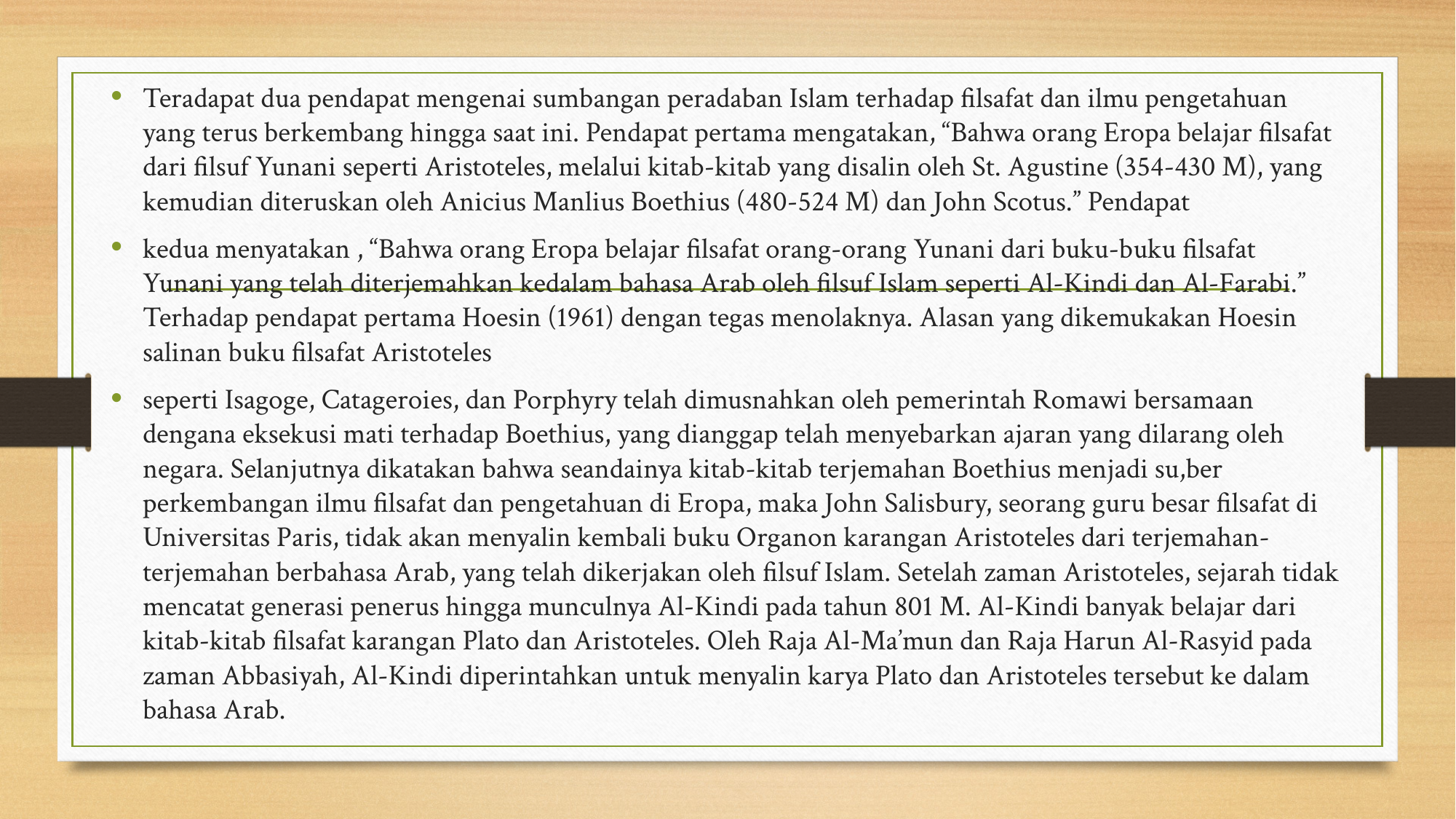

Teradapat dua pendapat mengenai sumbangan peradaban Islam terhadap filsafat dan ilmu pengetahuan yang terus berkembang hingga saat ini. Pendapat pertama mengatakan, “Bahwa orang Eropa belajar filsafat dari filsuf Yunani seperti Aristoteles, melalui kitab-kitab yang disalin oleh St. Agustine (354-430 M), yang kemudian diteruskan oleh Anicius Manlius Boethius (480-524 M) dan John Scotus.” Pendapat
kedua menyatakan , “Bahwa orang Eropa belajar filsafat orang-orang Yunani dari buku-buku filsafat Yunani yang telah diterjemahkan kedalam bahasa Arab oleh filsuf Islam seperti Al-Kindi dan Al-Farabi.” Terhadap pendapat pertama Hoesin (1961) dengan tegas menolaknya. Alasan yang dikemukakan Hoesin salinan buku filsafat Aristoteles
seperti Isagoge, Catageroies, dan Porphyry telah dimusnahkan oleh pemerintah Romawi bersamaan dengana eksekusi mati terhadap Boethius, yang dianggap telah menyebarkan ajaran yang dilarang oleh negara. Selanjutnya dikatakan bahwa seandainya kitab-kitab terjemahan Boethius menjadi su,ber perkembangan ilmu filsafat dan pengetahuan di Eropa, maka John Salisbury, seorang guru besar filsafat di Universitas Paris, tidak akan menyalin kembali buku Organon karangan Aristoteles dari terjemahan-terjemahan berbahasa Arab, yang telah dikerjakan oleh filsuf Islam. Setelah zaman Aristoteles, sejarah tidak mencatat generasi penerus hingga munculnya Al-Kindi pada tahun 801 M. Al-Kindi banyak belajar dari kitab-kitab filsafat karangan Plato dan Aristoteles. Oleh Raja Al-Ma’mun dan Raja Harun Al-Rasyid pada zaman Abbasiyah, Al-Kindi diperintahkan untuk menyalin karya Plato dan Aristoteles tersebut ke dalam bahasa Arab.